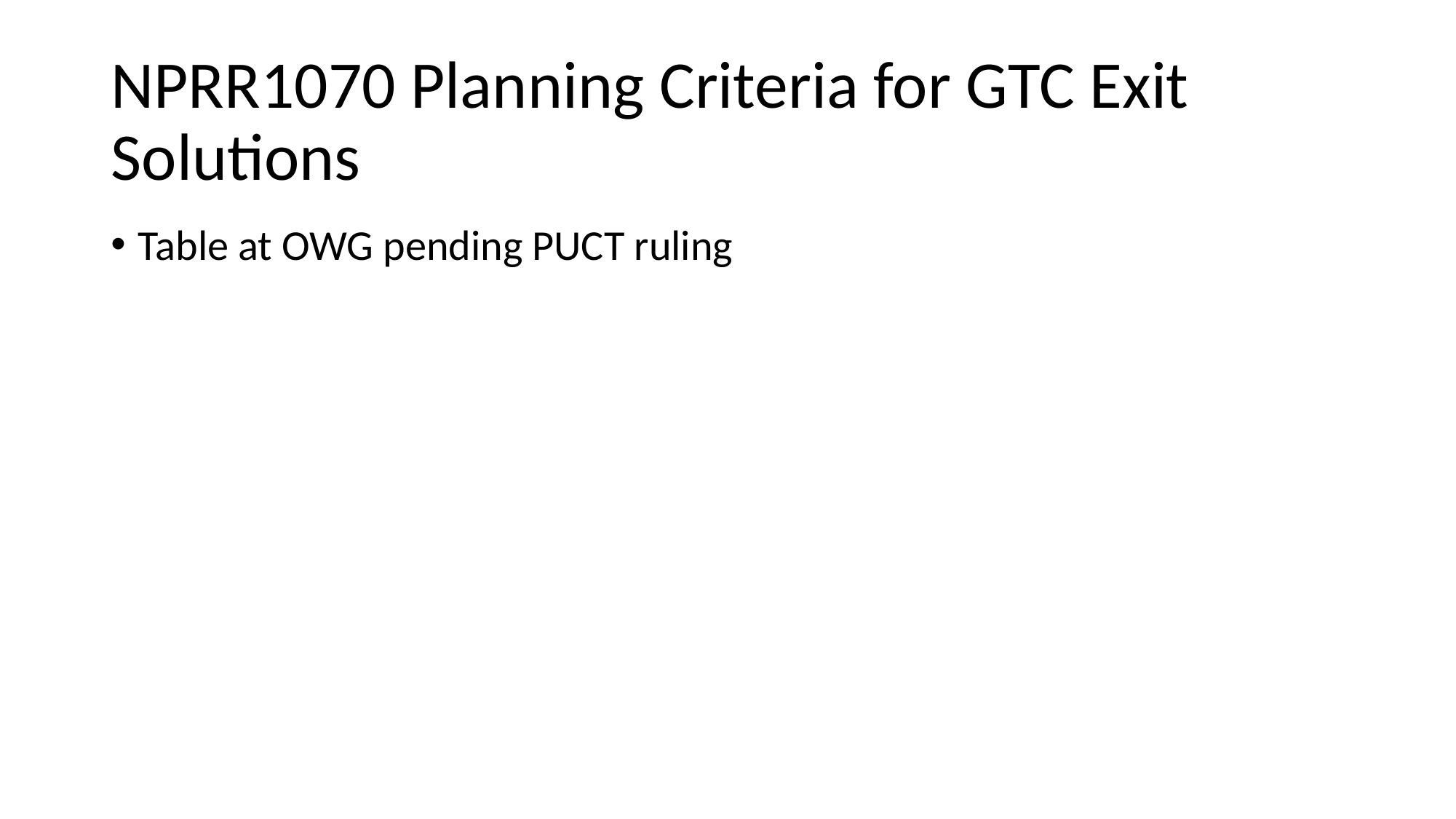

# NPRR1070 Planning Criteria for GTC Exit Solutions
Table at OWG pending PUCT ruling